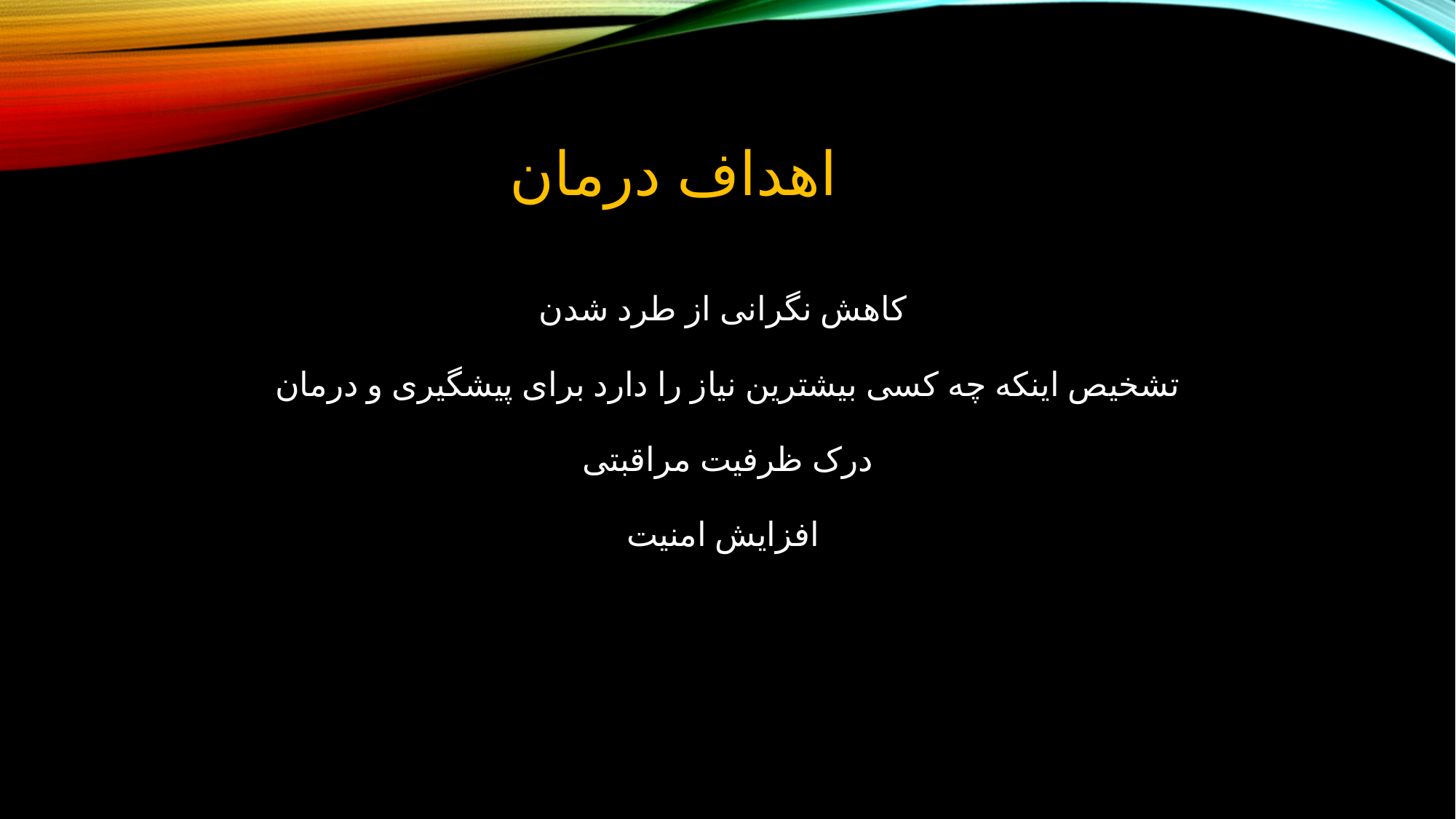

# اهداف درمان
کاهش نگرانی از طرد شدن
تشخیص اینکه چه کسی بیشترین نیاز را دارد برای پیشگیری و درمان
درک ظرفیت مراقبتی
افزایش امنیت